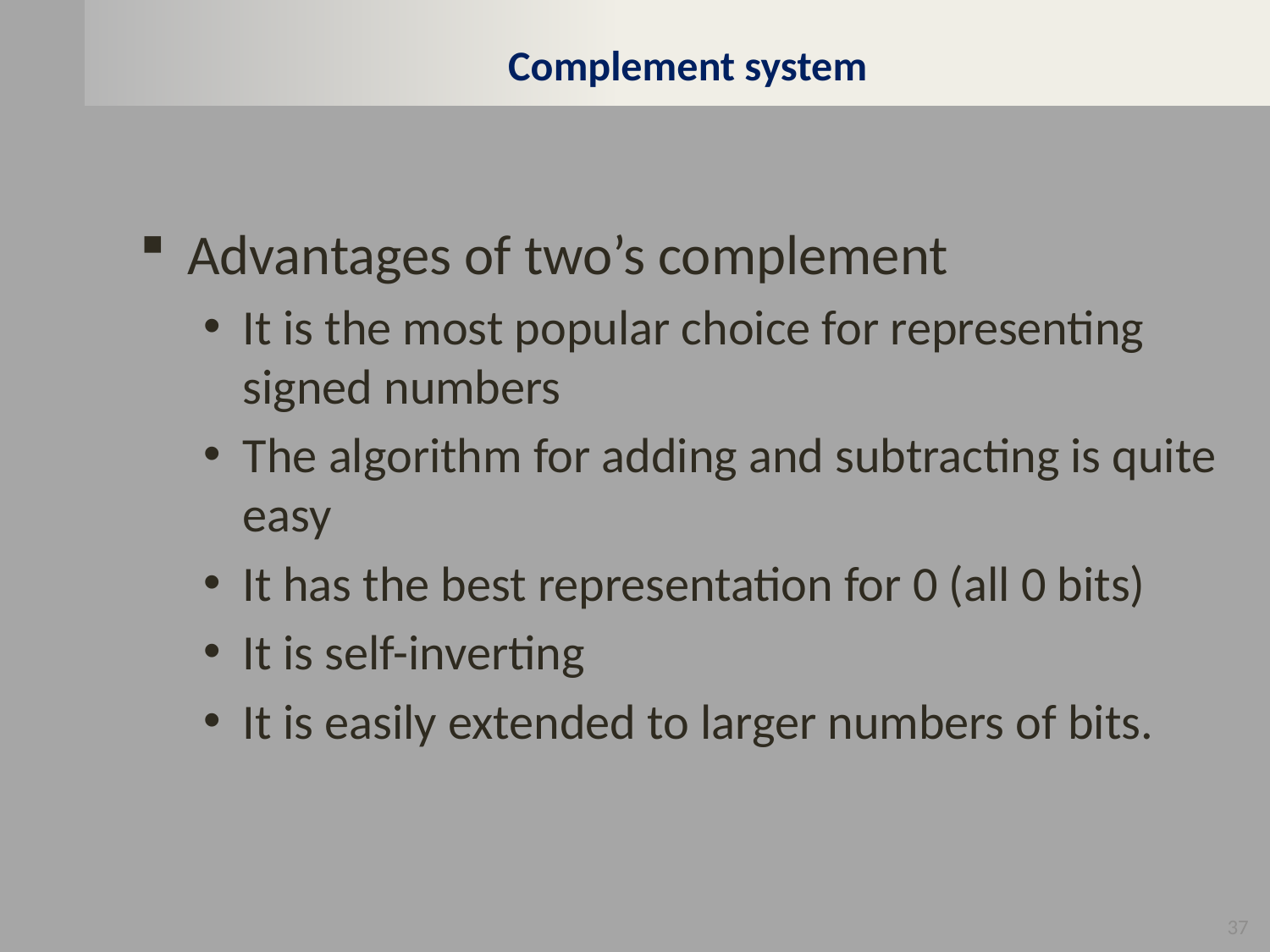

# Complement system
Advantages of two’s complement
It is the most popular choice for representing signed numbers
The algorithm for adding and subtracting is quite easy
It has the best representation for 0 (all 0 bits)
It is self-inverting
It is easily extended to larger numbers of bits.